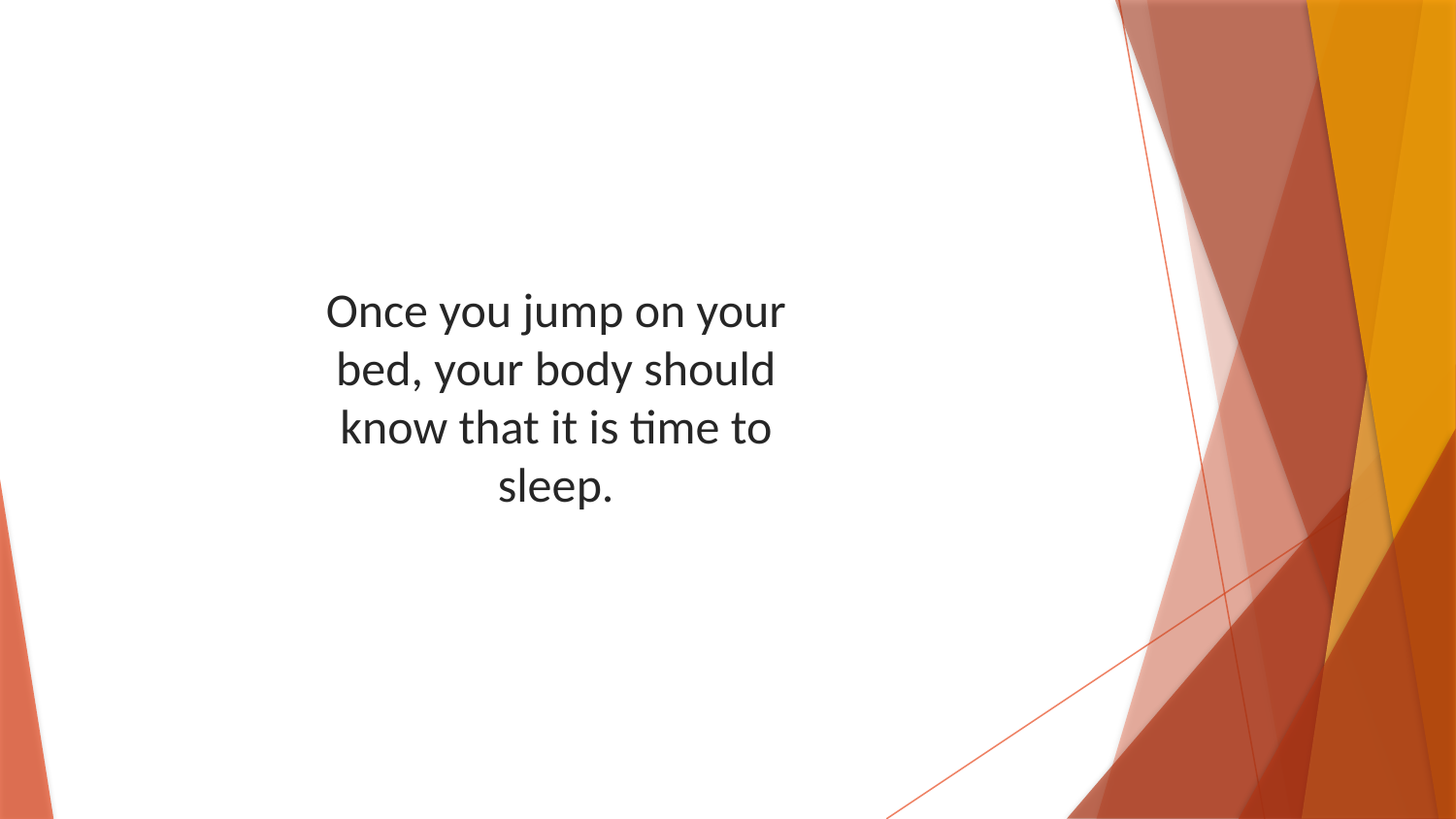

Once you jump on your bed, your body should know that it is time to sleep.